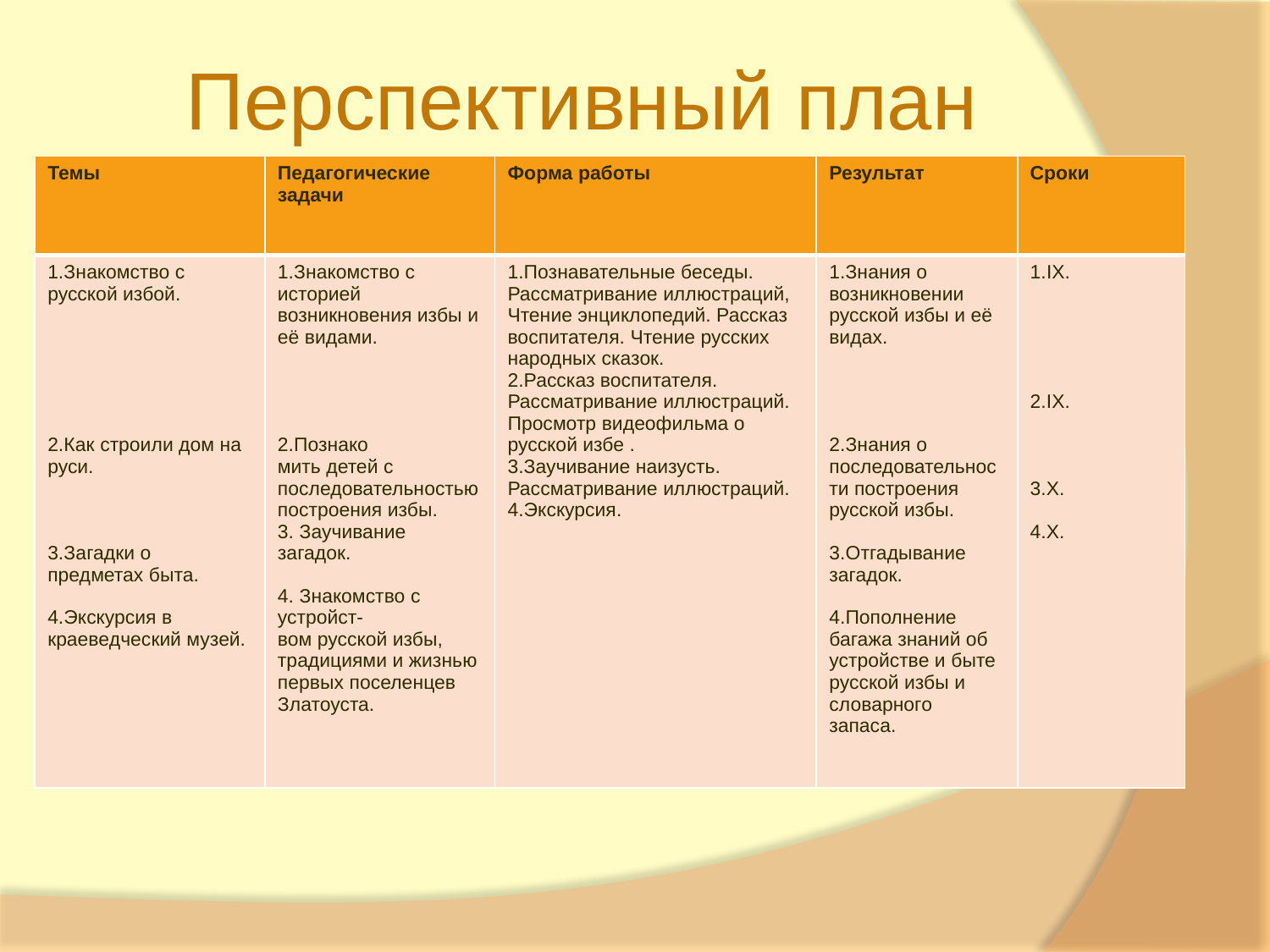

# Перспективный план
| Темы | Педагогические задачи | Форма работы | Результат | Сроки |
| --- | --- | --- | --- | --- |
| 1.Знакомство с русской избой. 2.Как строили дом на руси. 3.Загадки о предметах быта. 4.Экскурсия в краеведческий музей. | 1.Знакомство с историей возникновения избы и её видами. 2.Познако мить детей с последовательностью построения избы. 3. Заучивание загадок. 4. Знакомство с устройст- вом русской избы, традициями и жизнью первых поселенцев Златоуста. | 1.Познавательные беседы. Рассматривание иллюстраций, Чтение энциклопедий. Рассказ воспитателя. Чтение русских народных сказок. 2.Рассказ воспитателя. Рассматривание иллюстраций. Просмотр видеофильма о русской избе . 3.Заучивание наизусть. Рассматривание иллюстраций. 4.Экскурсия. | 1.Знания о возникновении русской избы и её видах. 2.Знания о последовательности построения русской избы. 3.Отгадывание загадок. 4.Пополнение багажа знаний об устройстве и быте русской избы и словарного запаса. | 1.IX. 2.IX. 3.X. 4.X. |